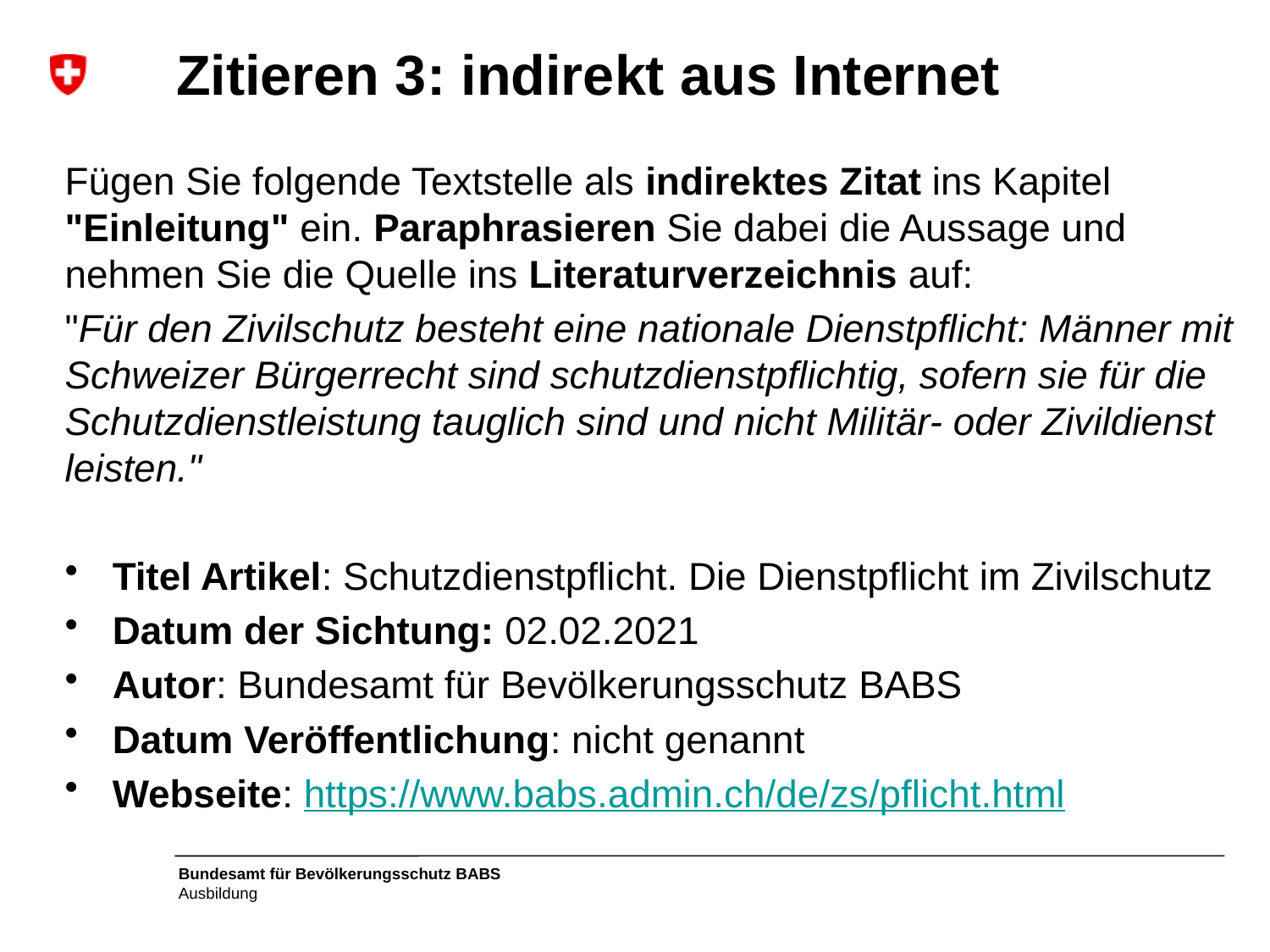

# Zitieren 3: indirekt aus Internet
Fügen Sie folgende Textstelle als indirektes Zitat ins Kapitel "Einleitung" ein. Paraphrasieren Sie dabei die Aussage und nehmen Sie die Quelle ins Literaturverzeichnis auf:
"Für den Zivilschutz besteht eine nationale Dienstpflicht: Männer mit Schweizer Bürgerrecht sind schutzdienstpflichtig, sofern sie für die Schutzdienstleistung tauglich sind und nicht Militär- oder Zivildienst leisten."

Titel Artikel: Schutzdienstpflicht. Die Dienstpflicht im Zivilschutz
Datum der Sichtung: 02.02.2021
Autor: Bundesamt für Bevölkerungsschutz BABS
Datum Veröffentlichung: nicht genannt
Webseite: https://www.babs.admin.ch/de/zs/pflicht.html